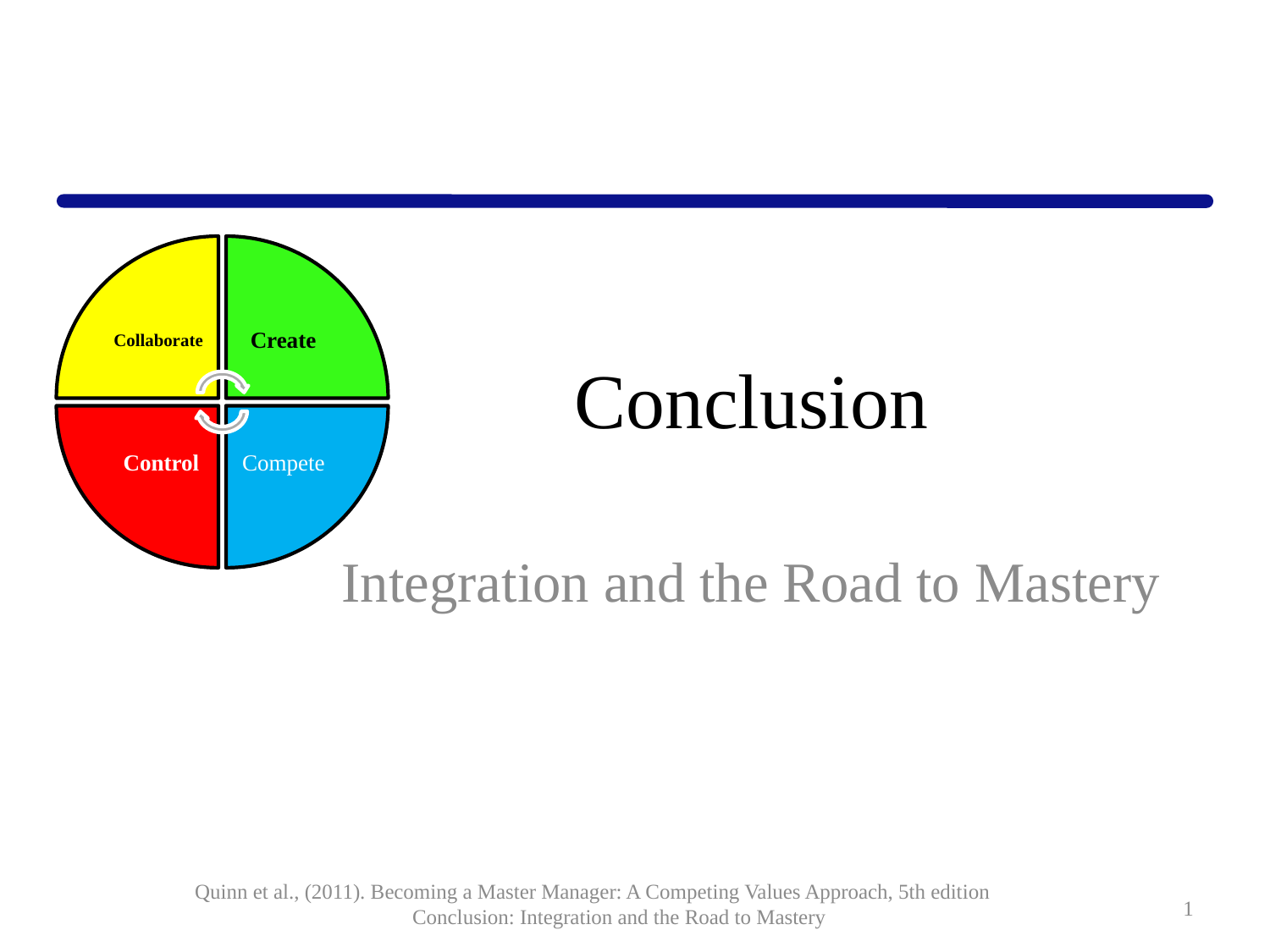

Collaborate
Create
Compete
Control
Conclusion
Integration and the Road to Mastery
Quinn et al., (2011). Becoming a Master Manager: A Competing Values Approach, 5th edition           Conclusion: Integration and the Road to Mastery
1